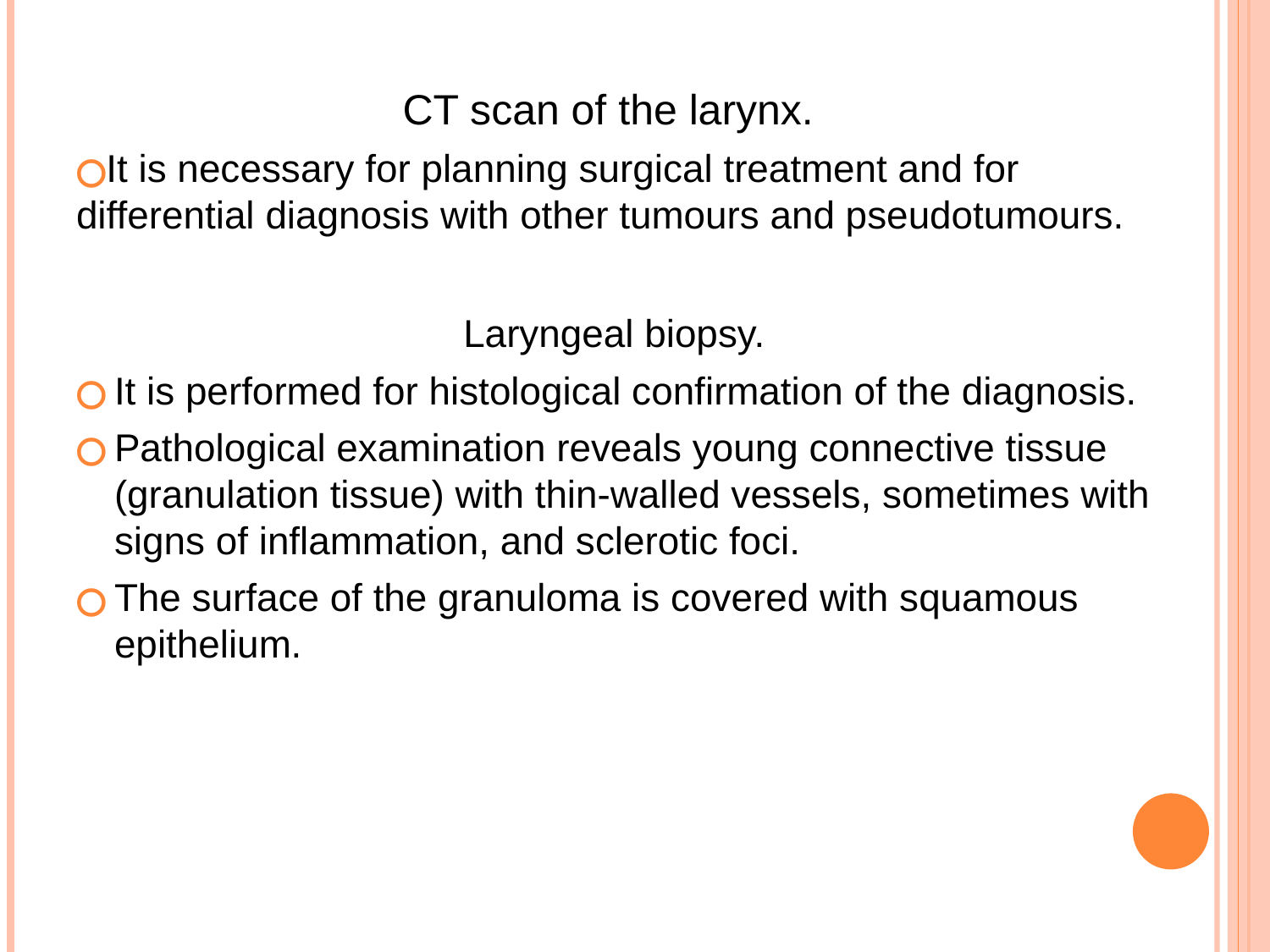

#
CT scan of the larynx.
It is necessary for planning surgical treatment and for differential diagnosis with other tumours and pseudotumours.

Laryngeal biopsy.
It is performed for histological confirmation of the diagnosis.
Pathological examination reveals young connective tissue (granulation tissue) with thin-walled vessels, sometimes with signs of inflammation, and sclerotic foci.
The surface of the granuloma is covered with squamous epithelium.